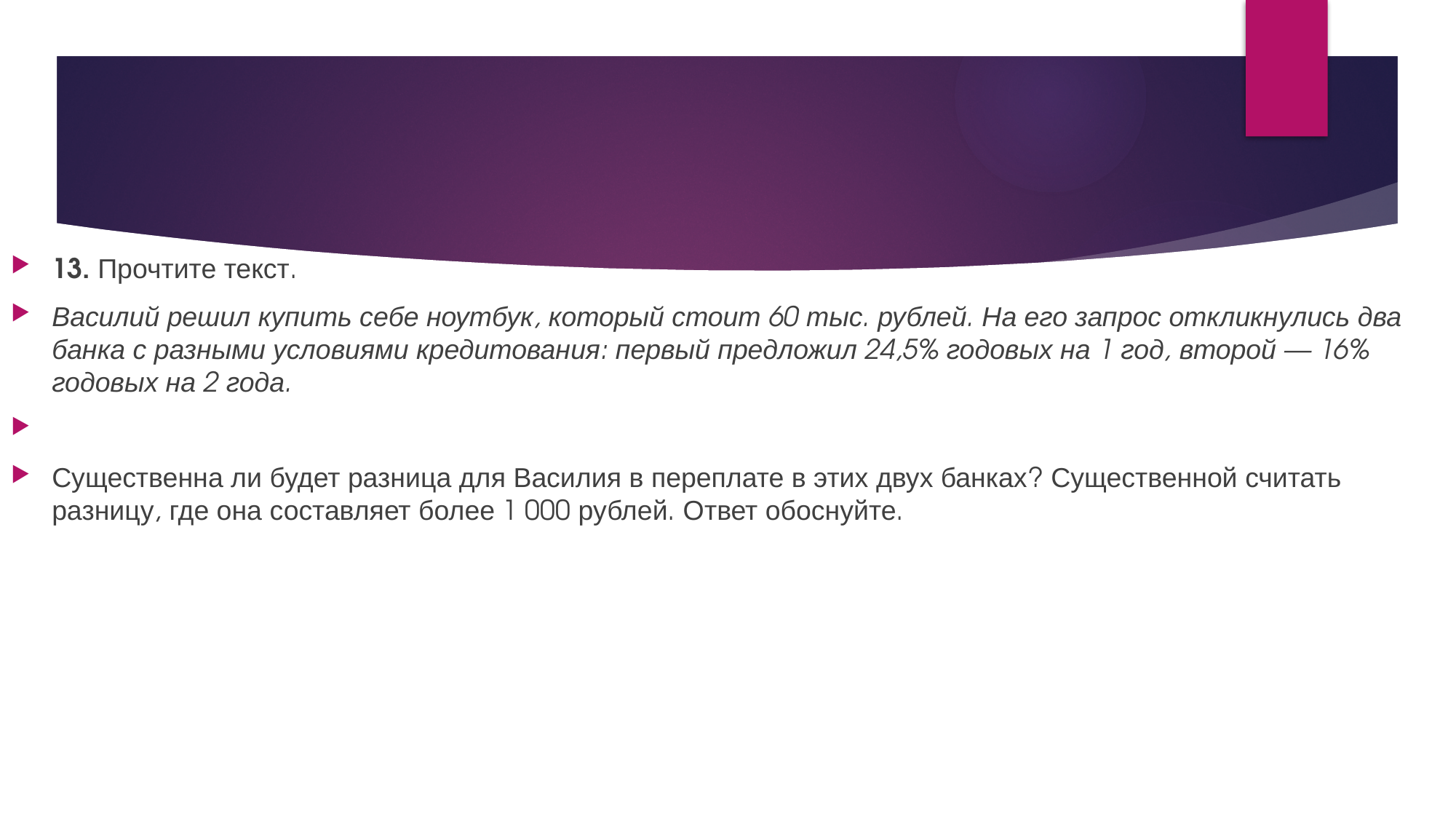

#
13. Прочтите текст.
Василий решил купить себе ноутбук, который стоит 60 тыс. рублей. На его запрос откликнулись два банка с разными условиями кредитования: первый предложил 24,5% годовых на 1 год, второй — 16% годовых на 2 года.

Существенна ли будет разница для Василия в переплате в этих двух банках? Существенной считать разницу, где она составляет более 1 000 рублей. Ответ обоснуйте.